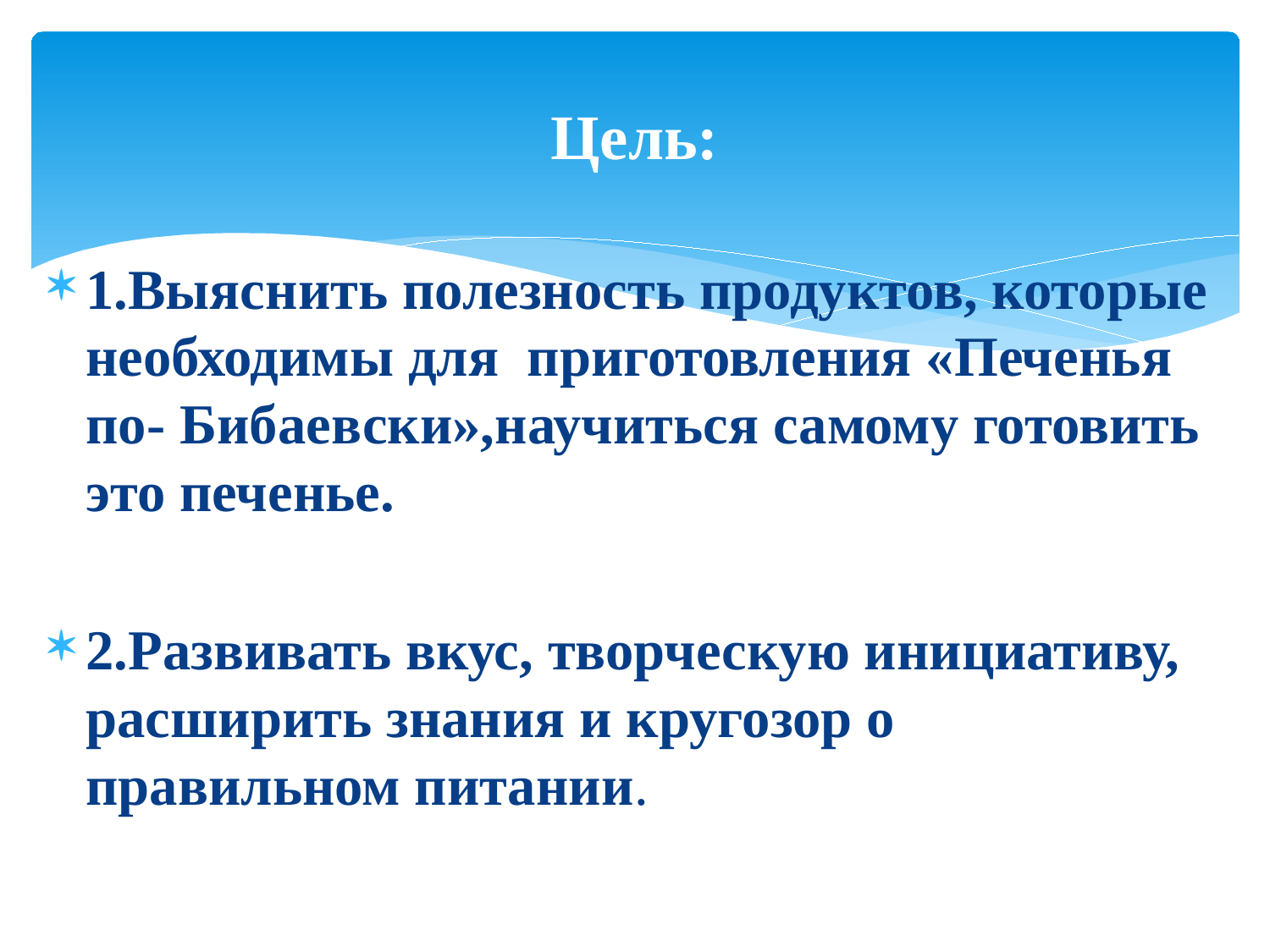

# Цель:
1.Выяснить полезность продуктов, которые необходимы для  приготовления «Печенья по- Бибаевски»,научиться самому готовить  это печенье.

2.Развивать вкус, творческую инициативу, расширить знания и кругозор о правильном питании.